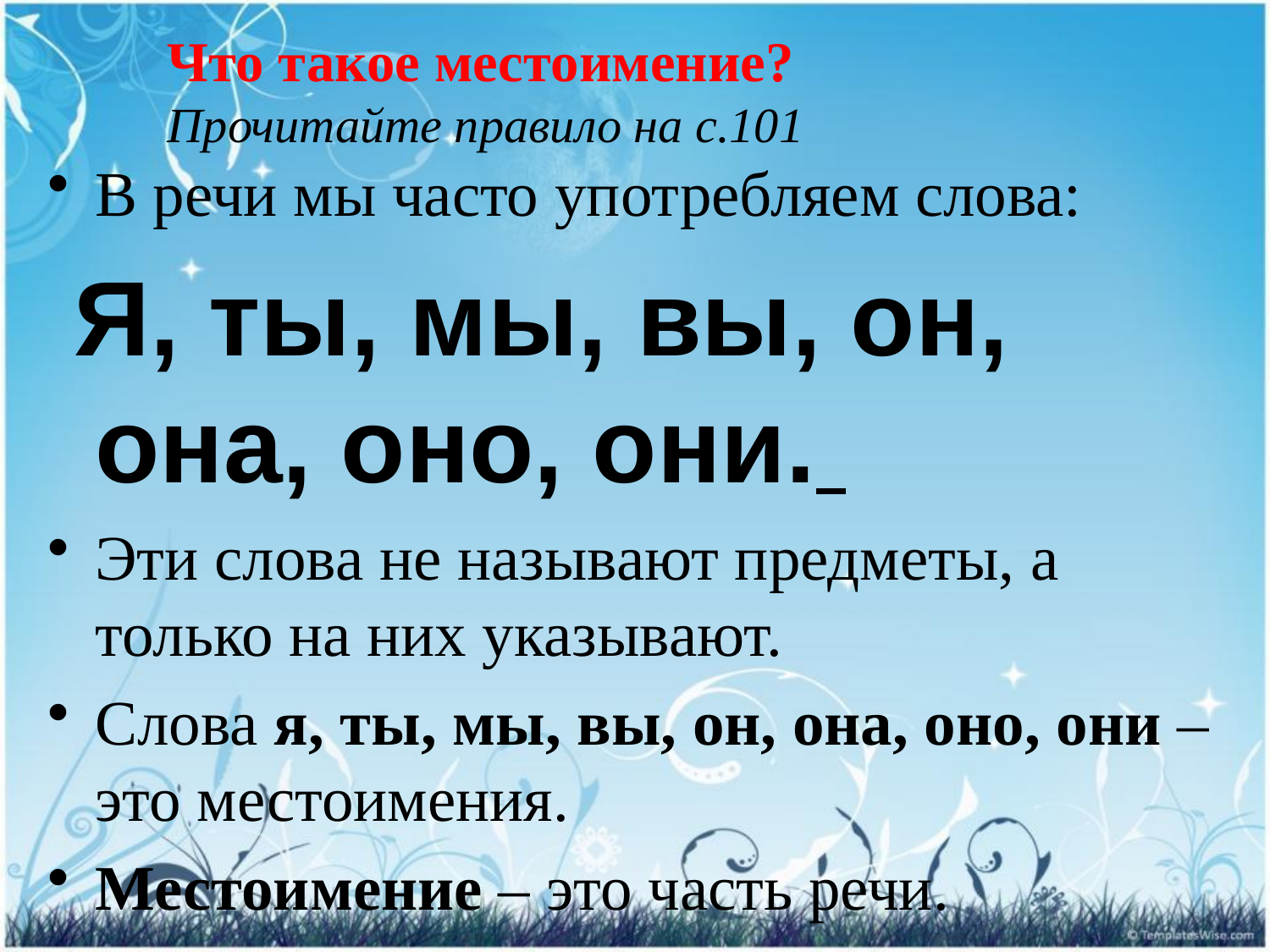

# Что такое местоимение? Прочитайте правило на с.101
В речи мы часто употребляем слова:
 Я, ты, мы, вы, он, она, оно, они.
Эти слова не называют предметы, а только на них указывают.
Слова я, ты, мы, вы, он, она, оно, они – это местоимения.
Местоимение – это часть речи.